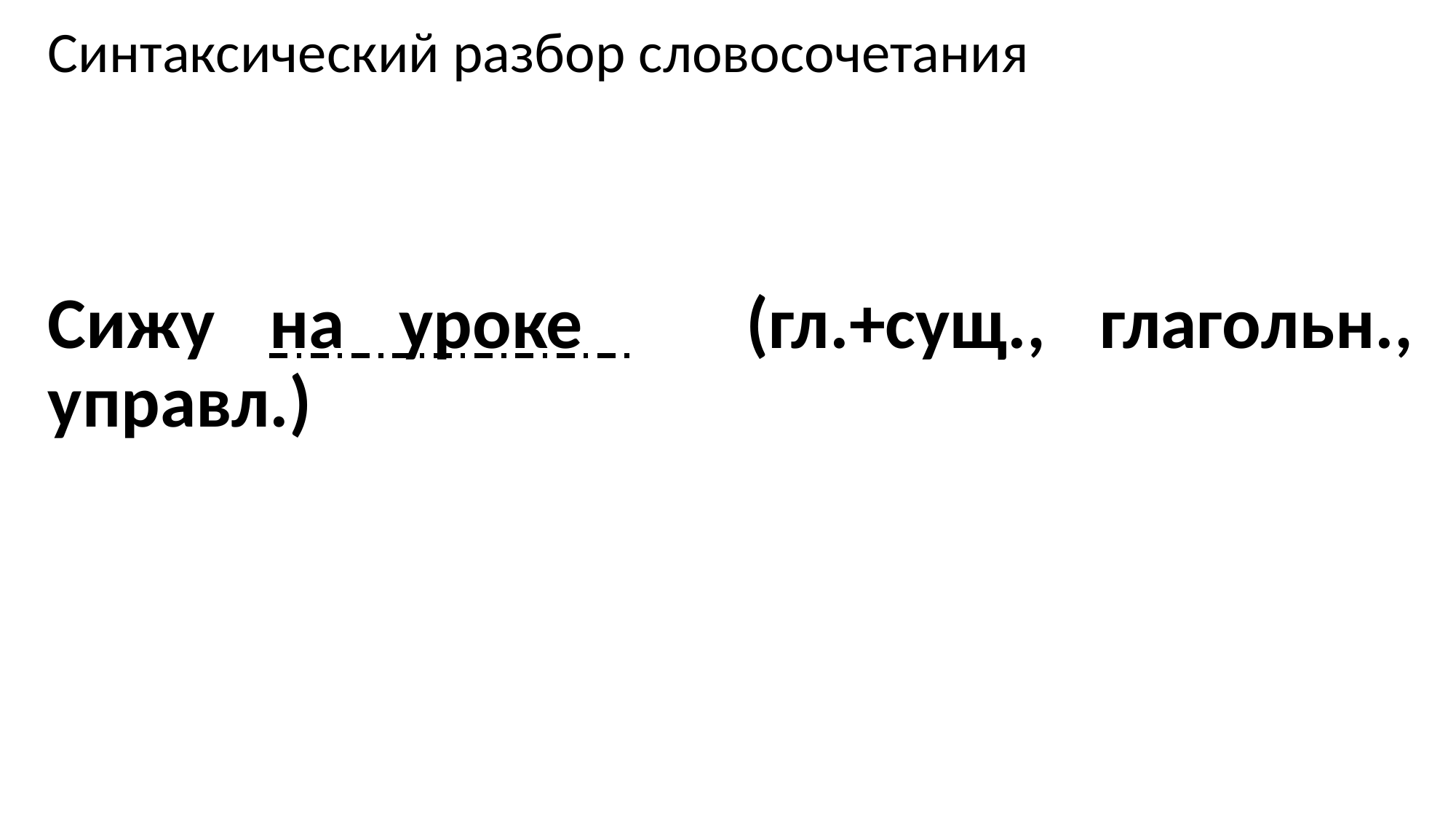

# Синтаксический разбор словосочетания

Сижу на уроке   (гл.+сущ., глагольн., управл.)